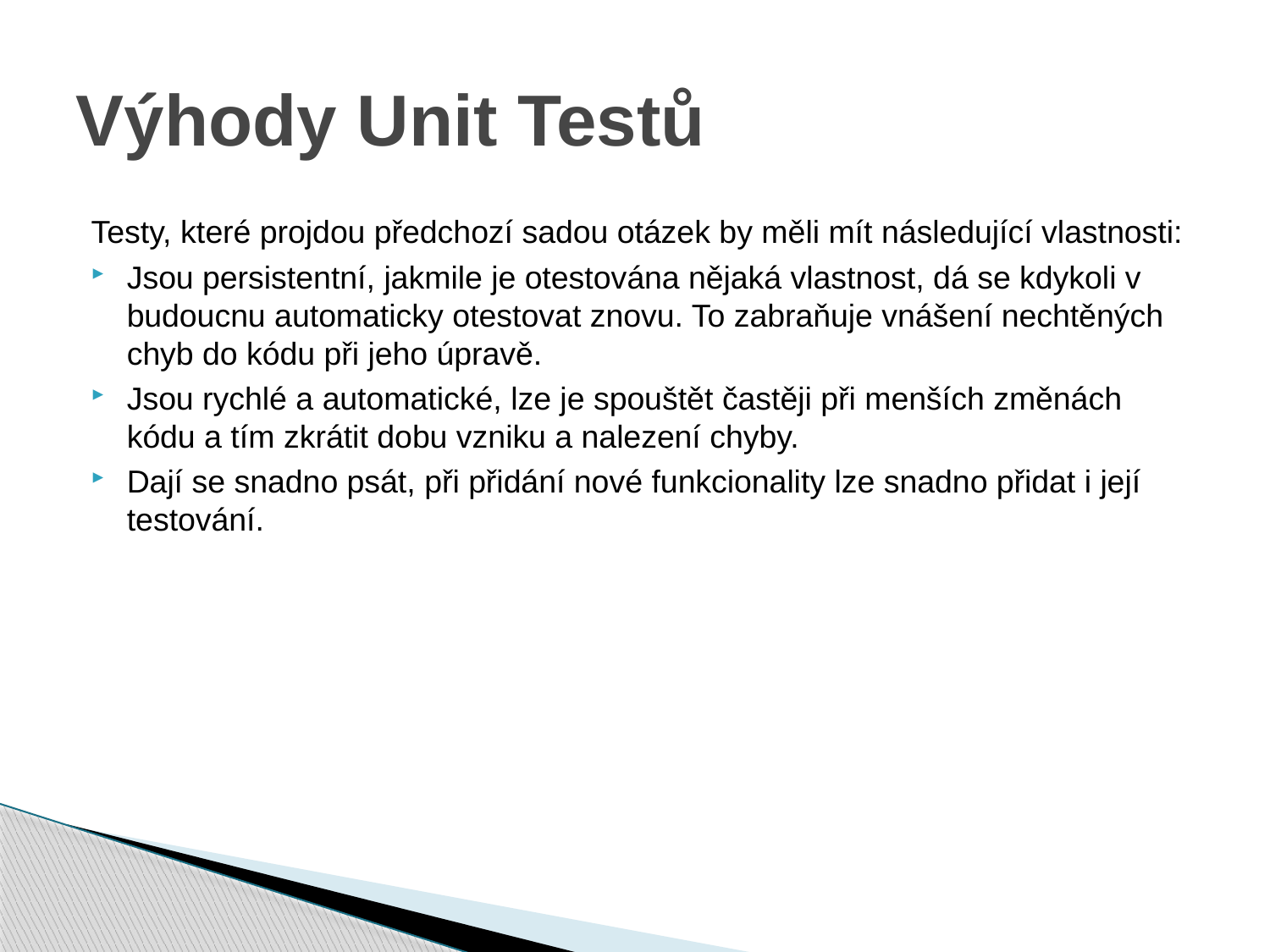

# Výhody Unit Testů
Testy, které projdou předchozí sadou otázek by měli mít následující vlastnosti:
Jsou persistentní, jakmile je otestována nějaká vlastnost, dá se kdykoli v budoucnu automaticky otestovat znovu. To zabraňuje vnášení nechtěných chyb do kódu při jeho úpravě.
Jsou rychlé a automatické, lze je spouštět častěji při menších změnách kódu a tím zkrátit dobu vzniku a nalezení chyby.
Dají se snadno psát, při přidání nové funkcionality lze snadno přidat i její testování.